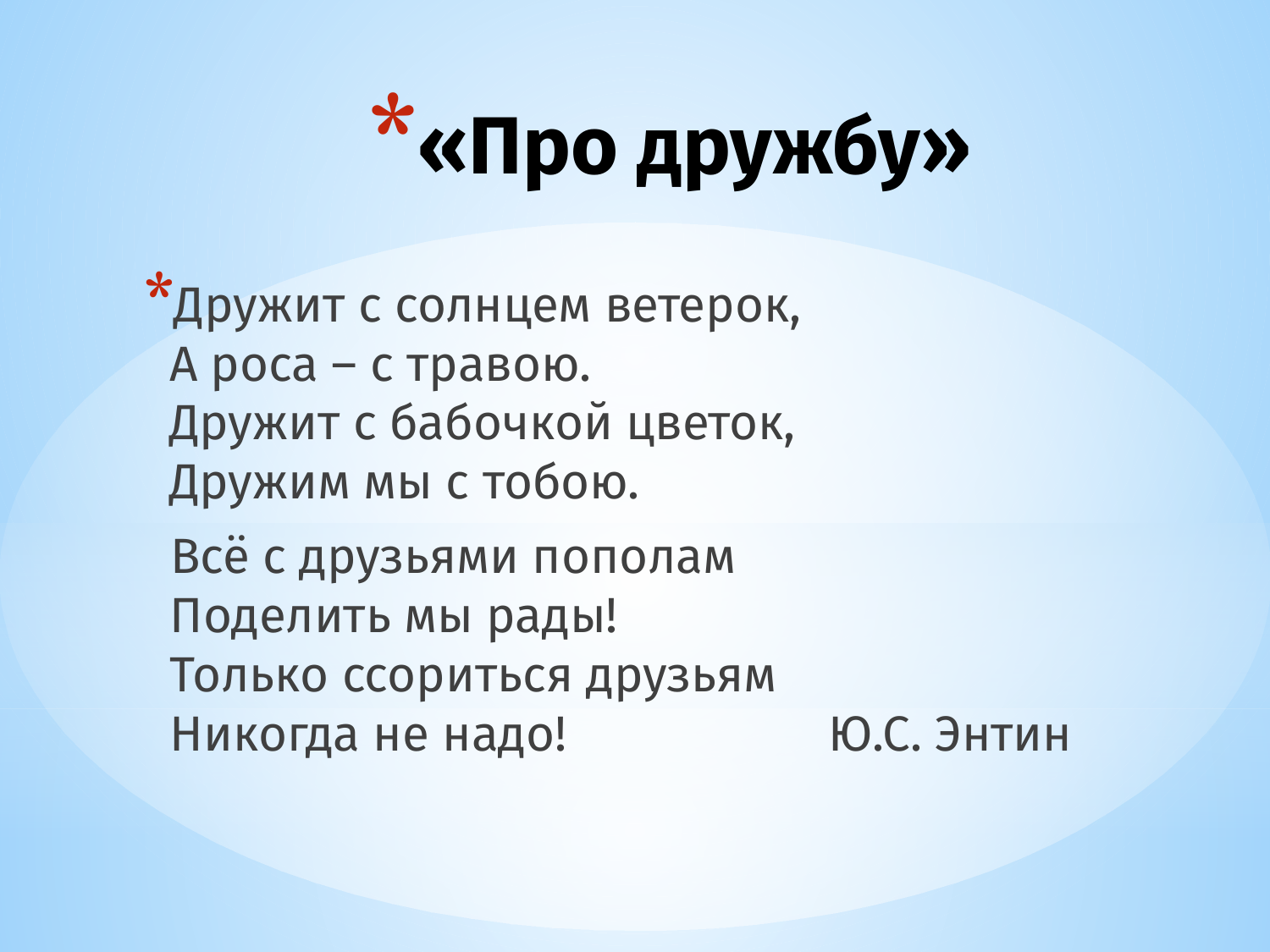

# «Про дружбу»
Дружит с солнцем ветерок,
А роса – с травою.
Дружит с бабочкой цветок,
Дружим мы с тобою.
  Всё с друзьями пополам
  Поделить мы рады!
  Только ссориться друзьям
  Никогда не надо!                    Ю.С. Энтин